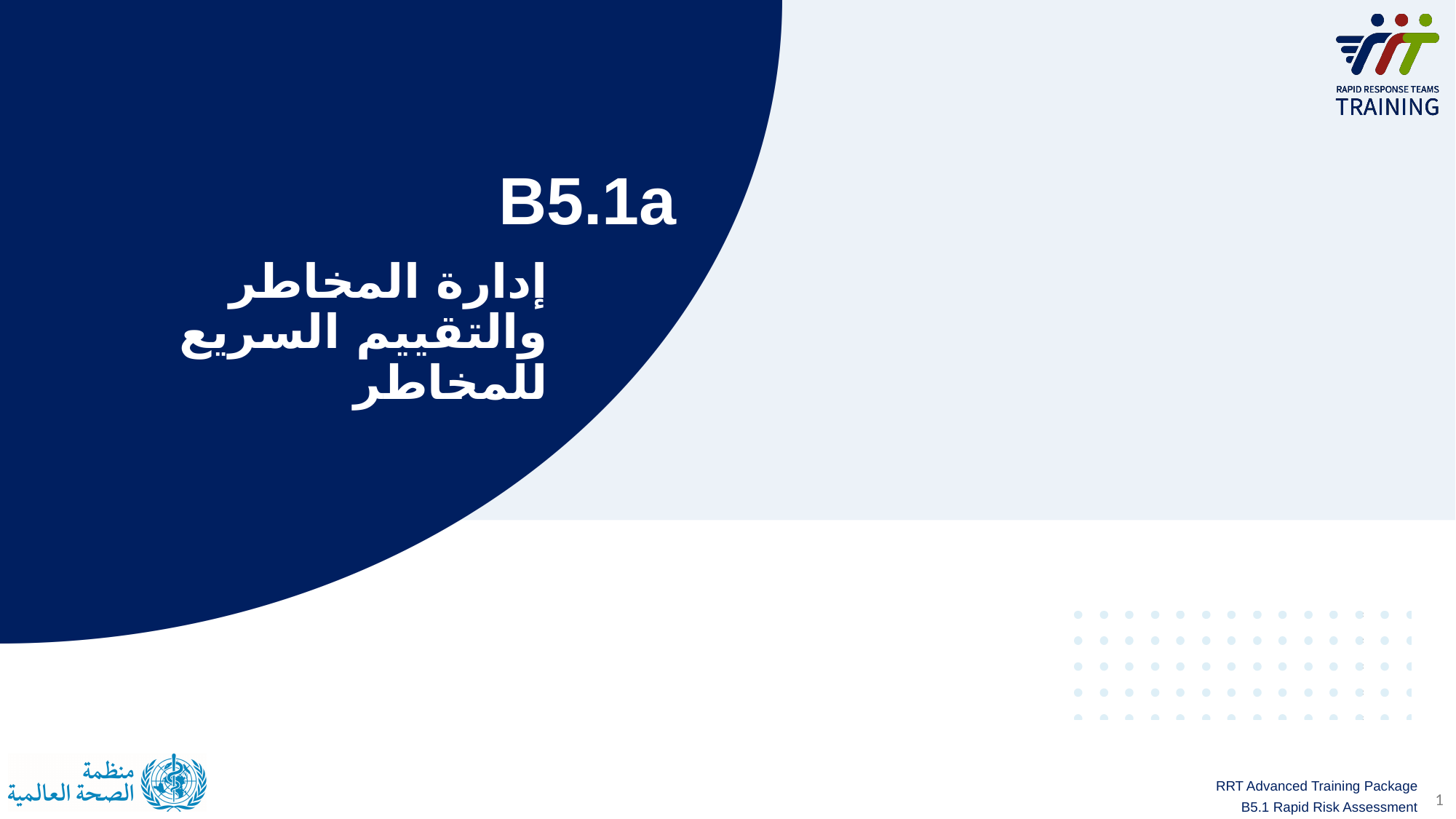

B5.1a
# إدارة المخاطر  والتقييم السريع للمخاطر‬